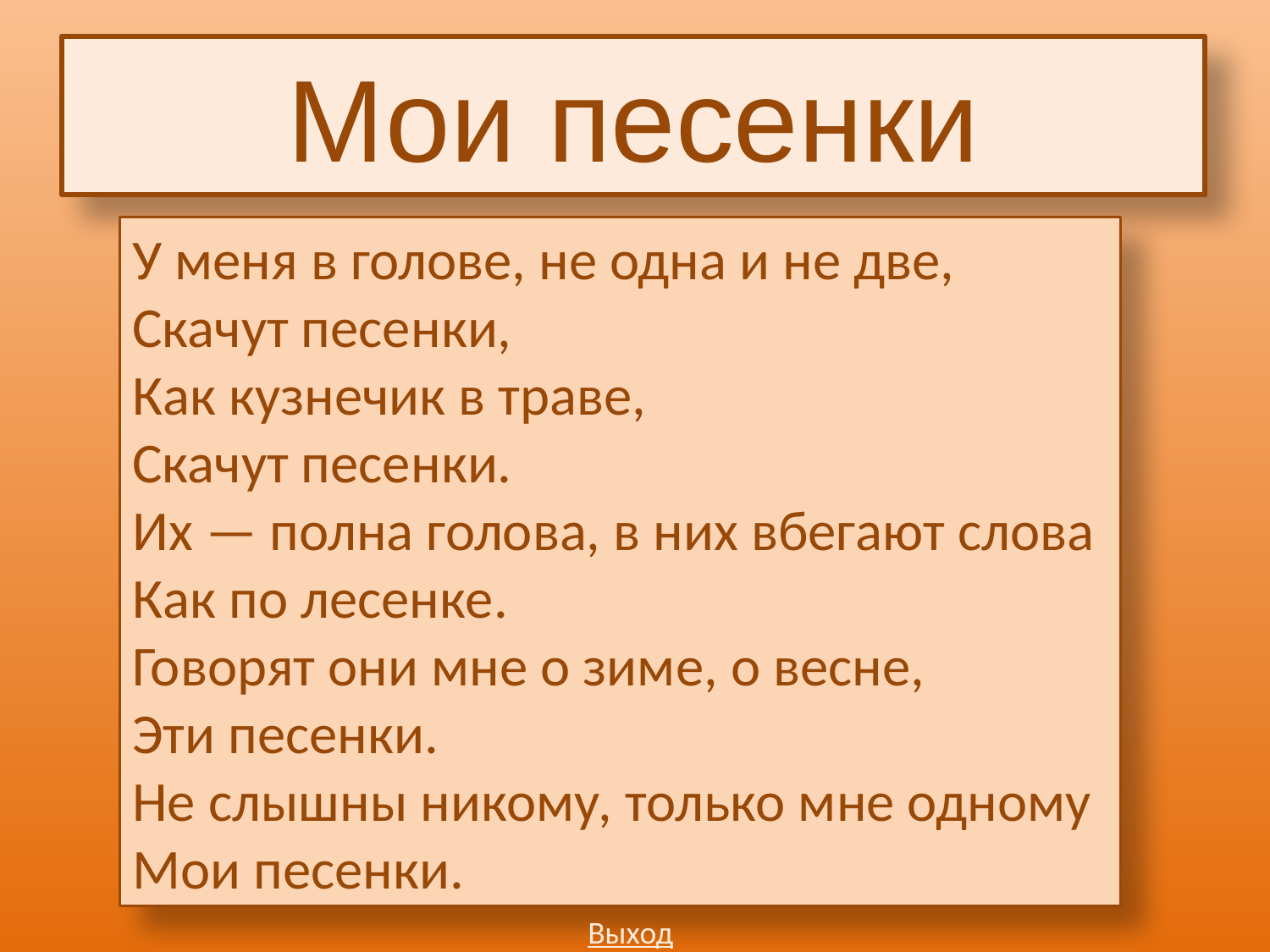

# Мои песенки
У меня в голове, не одна и не две,
Скачут песенки,
Как кузнечик в траве,
Скачут песенки.
Их — полна голова, в них вбегают слова
Как по лесенке.
Говорят они мне о зиме, о весне,
Эти песенки.
Не слышны никому, только мне одному
Мои песенки.
Выход